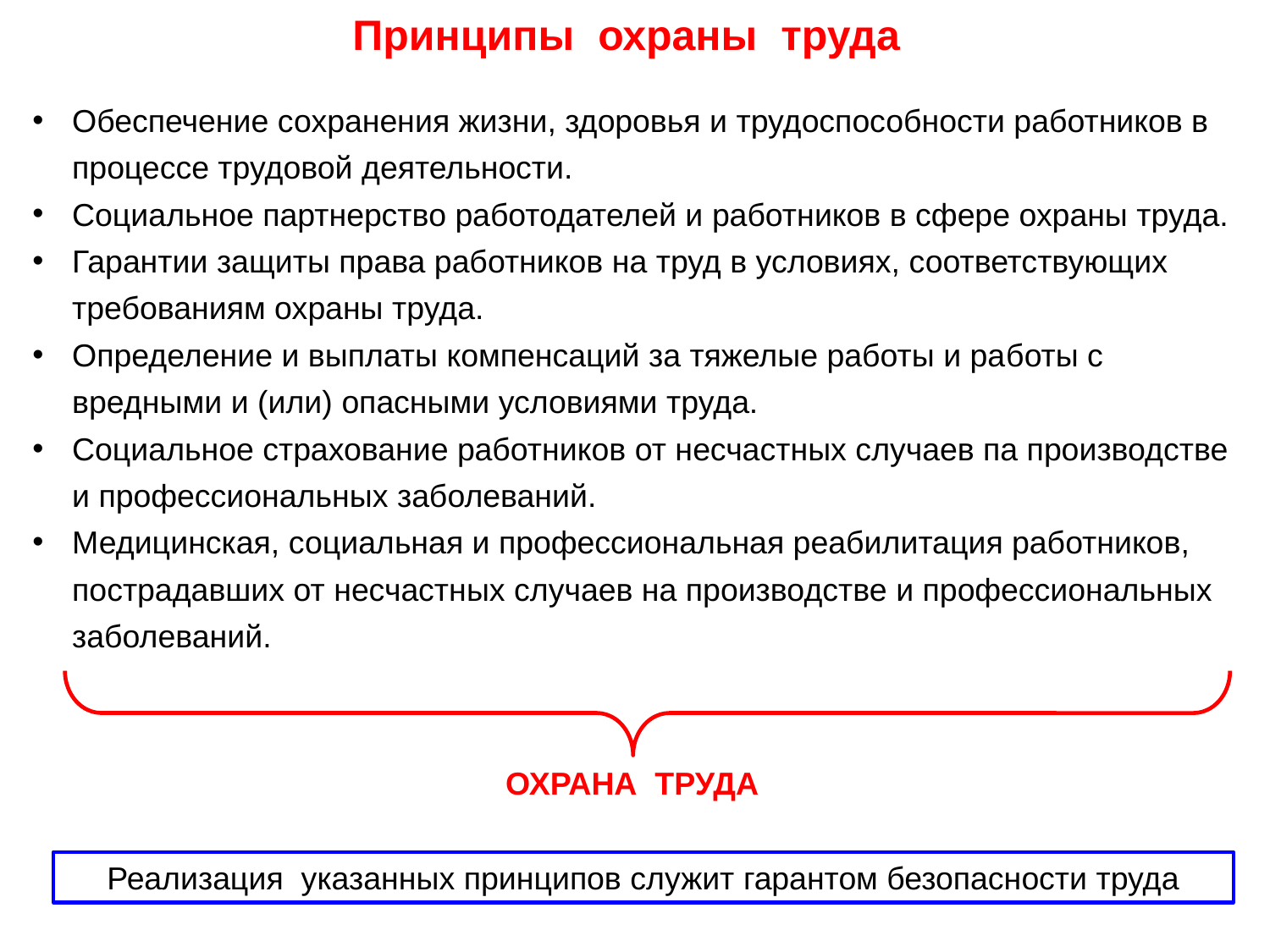

# Принципы  охраны  труда
Обеспечение сохранения жизни, здоровья и трудоспособности работников в процессе трудовой деятельности.
Социальное партнерство работодателей и работников в сфере охраны труда.
Гарантии защиты права работников на труд в условиях, соответствующих требованиям охраны труда.
Определение и выплаты компенсаций за тяжелые работы и ра­боты с вредными и (или) опасными условиями труда.
Социальное страхование работников от несчастных случаев па производстве и профессиональных заболеваний.
Медицинская, социальная и профессиональная реабилитация работников, пострадавших от несчастных случаев на производстве и профессиональных заболеваний.

ОХРАНА  ТРУДА
Реализация  указанных принципов служит гарантом безопасности труда